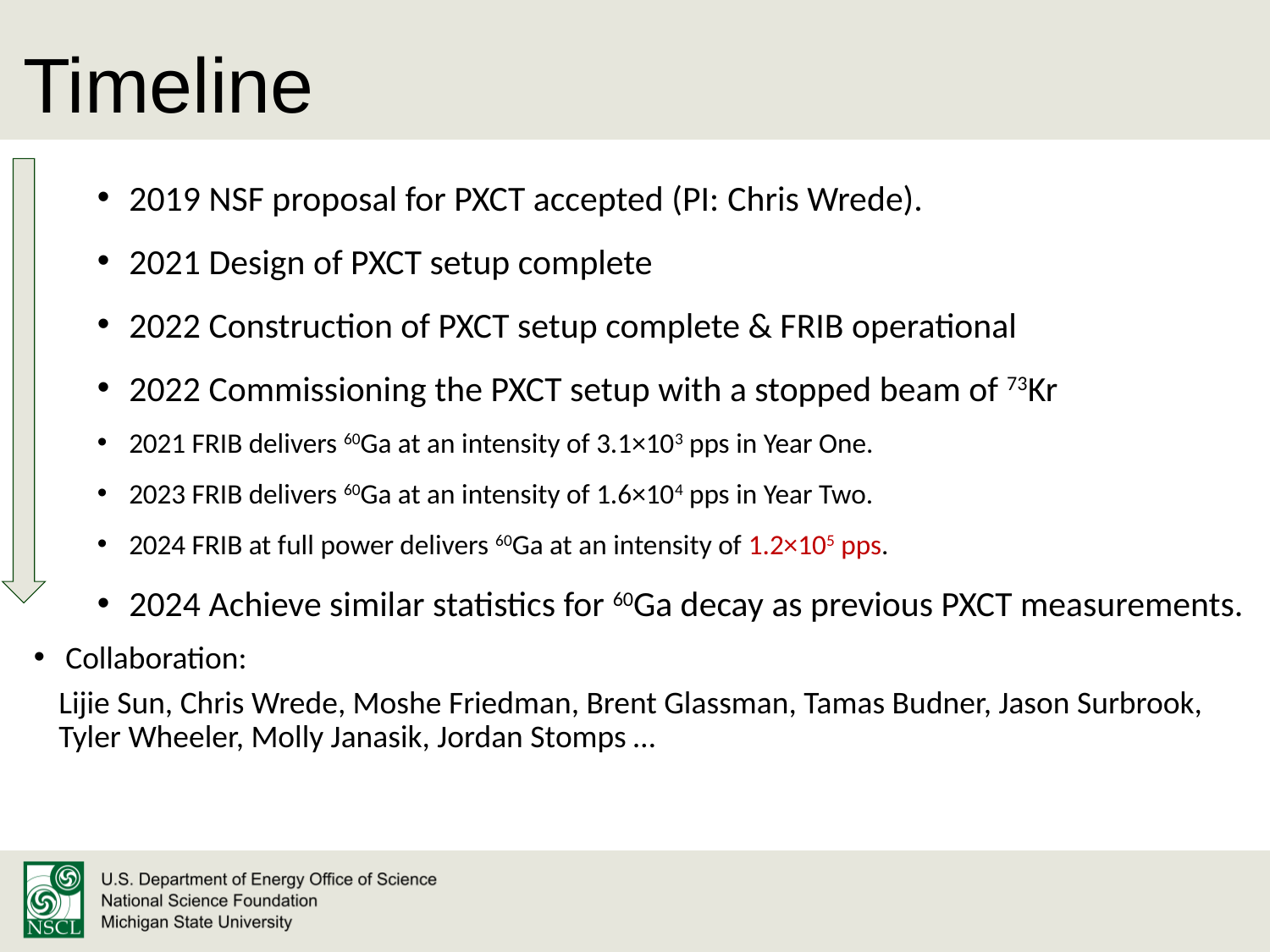

# Timeline
2019 NSF proposal for PXCT accepted (PI: Chris Wrede).
2021 Design of PXCT setup complete
2022 Construction of PXCT setup complete & FRIB operational
2022 Commissioning the PXCT setup with a stopped beam of 73Kr
2021 FRIB delivers 60Ga at an intensity of 3.1×103 pps in Year One.
2023 FRIB delivers 60Ga at an intensity of 1.6×104 pps in Year Two.
2024 FRIB at full power delivers 60Ga at an intensity of 1.2×105 pps.
2024 Achieve similar statistics for 60Ga decay as previous PXCT measurements.
Collaboration:
Lijie Sun, Chris Wrede, Moshe Friedman, Brent Glassman, Tamas Budner, Jason Surbrook, Tyler Wheeler, Molly Janasik, Jordan Stomps …